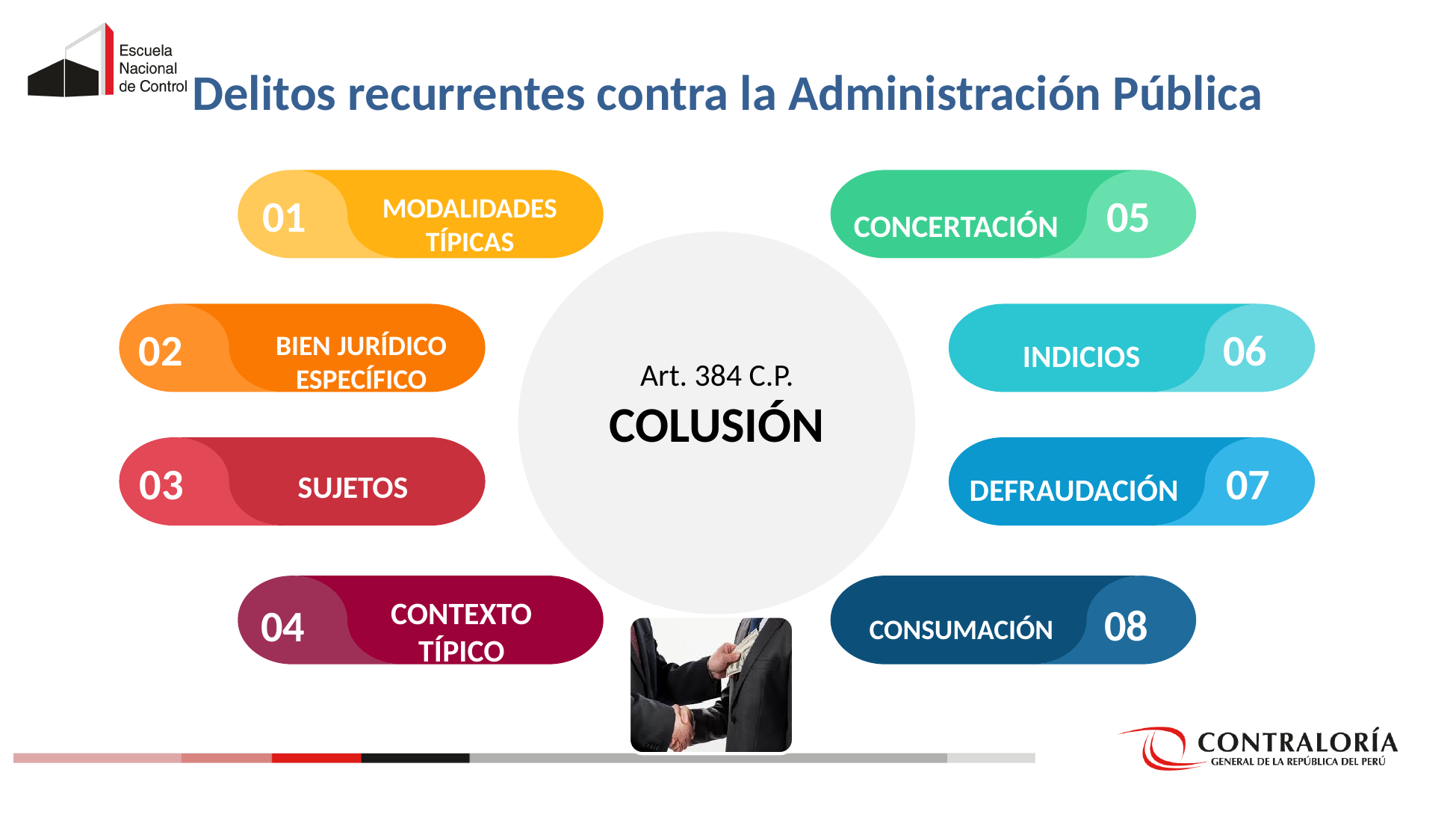

Delitos recurrentes contra la Administración Pública

MODALIDADES TÍPICAS
01
05
CONCERTACIÓN

BIEN JURÍDICO ESPECÍFICO
02
06
INDICIOS
Art. 384 C.P.
COLUSIÓN

03
07
SUJETOS
DEFRAUDACIÓN

CONTEXTO TÍPICO
08
04
CONSUMACIÓN